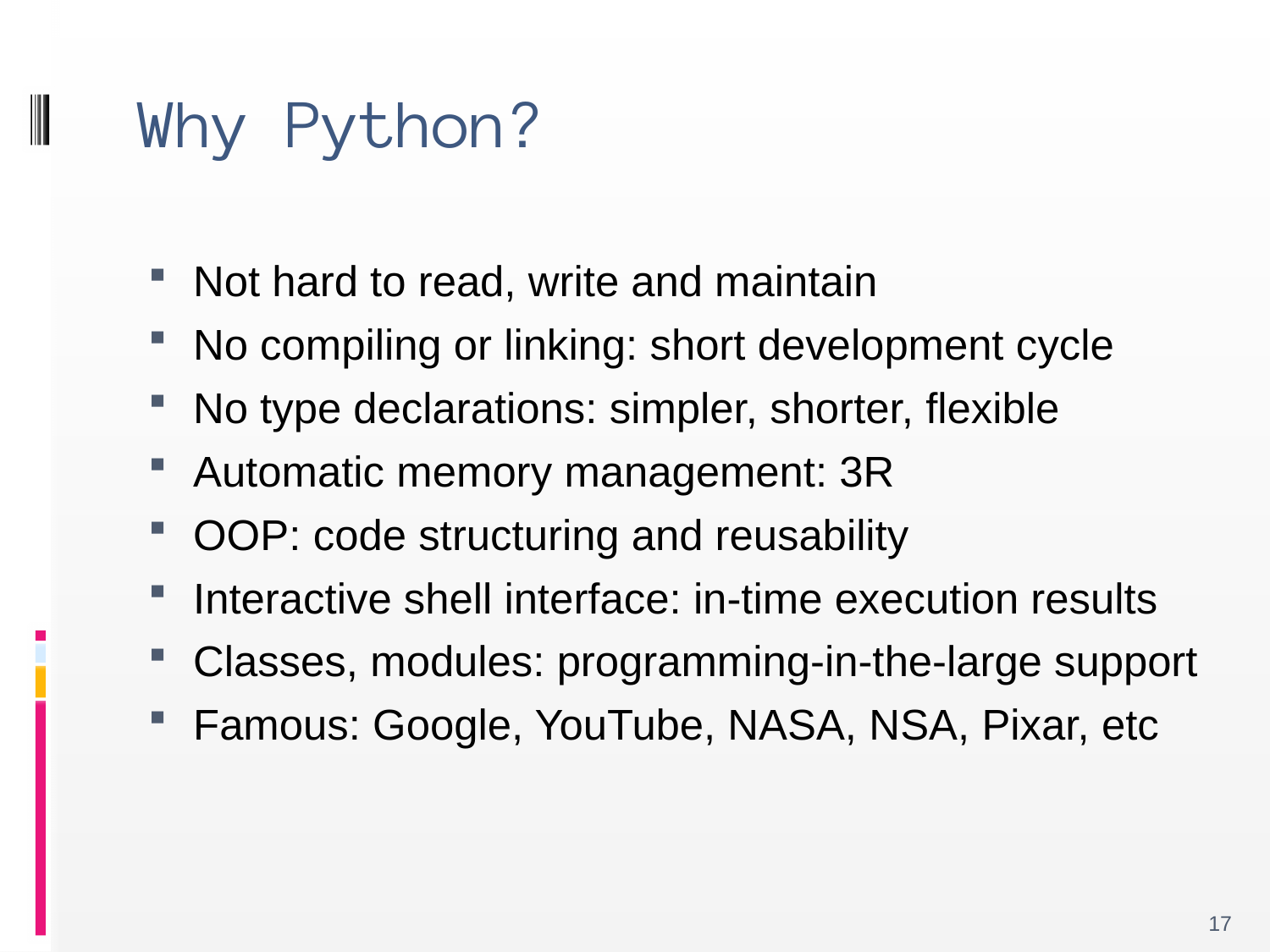

# Why Python?
Not hard to read, write and maintain
No compiling or linking: short development cycle
No type declarations: simpler, shorter, flexible
Automatic memory management: 3R
OOP: code structuring and reusability
Interactive shell interface: in-time execution results
Classes, modules: programming-in-the-large support
Famous: Google, YouTube, NASA, NSA, Pixar, etc

17